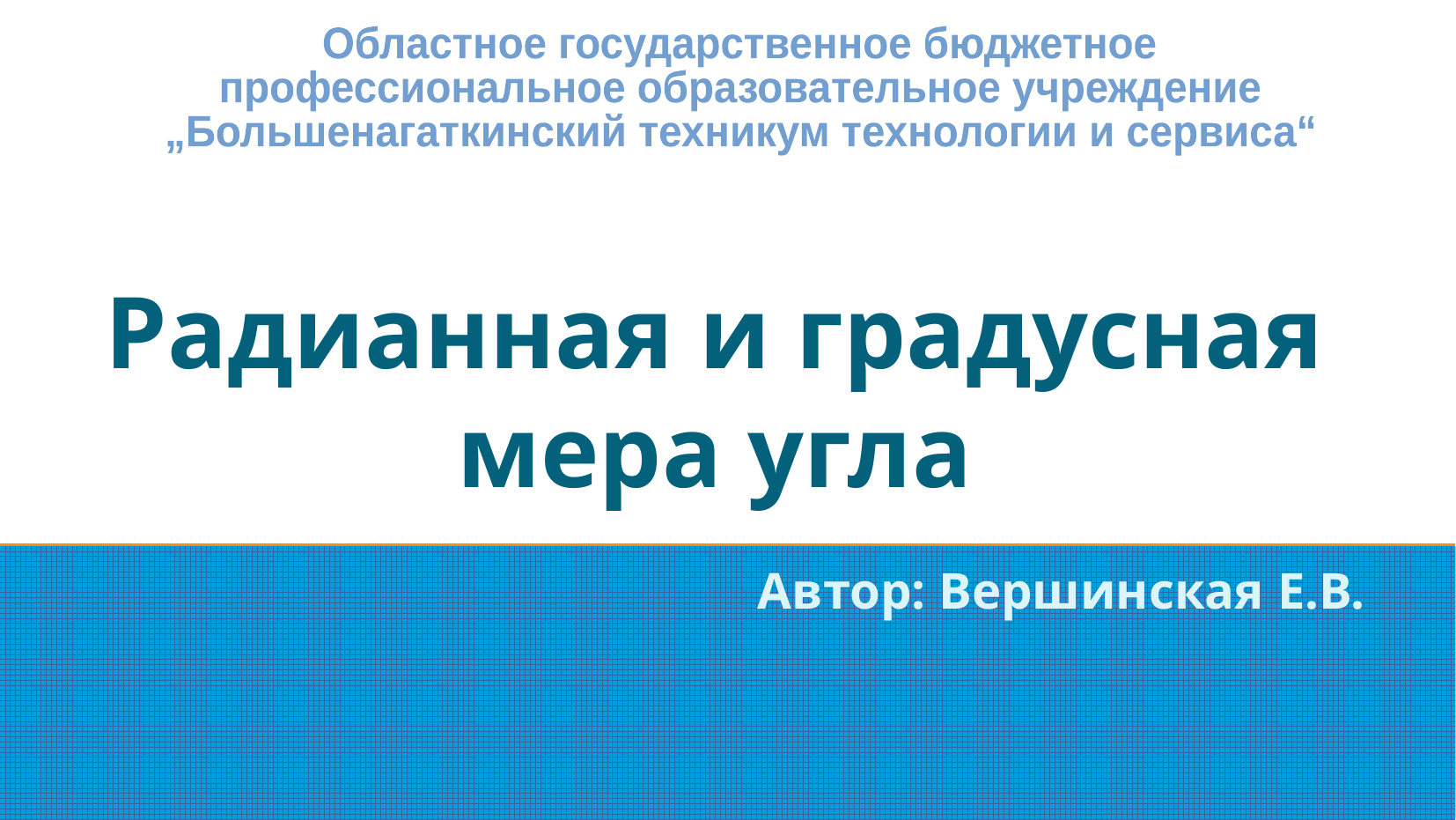

Областное государственное бюджетное
профессиональное образовательное учреждение
„Большенагаткинский техникум технологии и сервиса“
# Радианная и градусная мера угла
Автор: Вершинская Е.В.